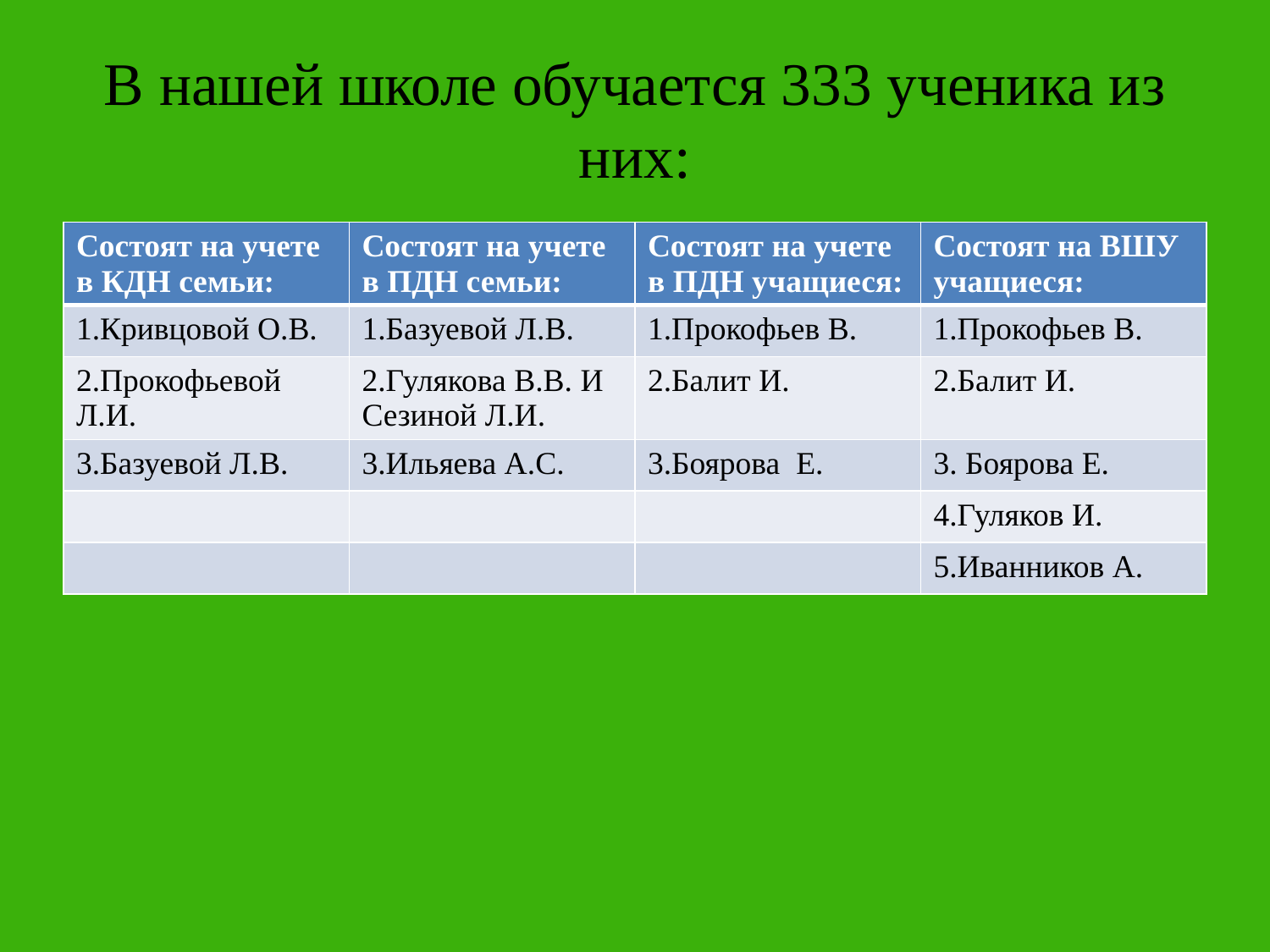

# В нашей школе обучается 333 ученика из них:
| Состоят на учете в КДН семьи: | Состоят на учете в ПДН семьи: | Состоят на учете в ПДН учащиеся: | Состоят на ВШУ учащиеся: |
| --- | --- | --- | --- |
| 1.Кривцовой О.В. | 1.Базуевой Л.В. | 1.Прокофьев В. | 1.Прокофьев В. |
| 2.Прокофьевой Л.И. | 2.Гулякова В.В. И Сезиной Л.И. | 2.Балит И. | 2.Балит И. |
| 3.Базуевой Л.В. | 3.Ильяева А.С. | 3.Боярова Е. | 3. Боярова Е. |
|  |  |  | 4.Гуляков И. |
|  |  |  | 5.Иванников А. |